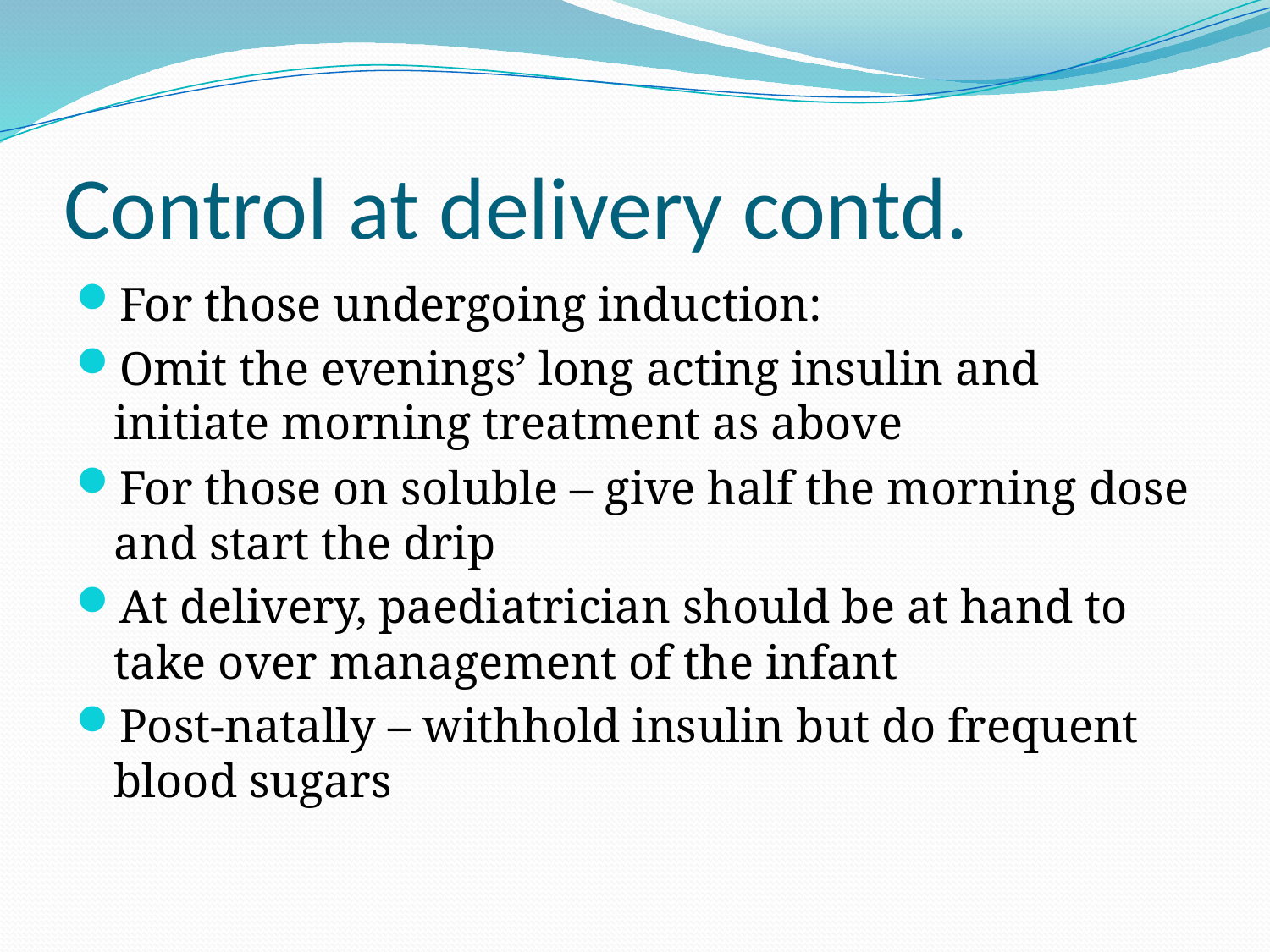

# Control at delivery contd.
For those undergoing induction:
Omit the evenings’ long acting insulin and initiate morning treatment as above
For those on soluble – give half the morning dose and start the drip
At delivery, paediatrician should be at hand to take over management of the infant
Post-natally – withhold insulin but do frequent blood sugars